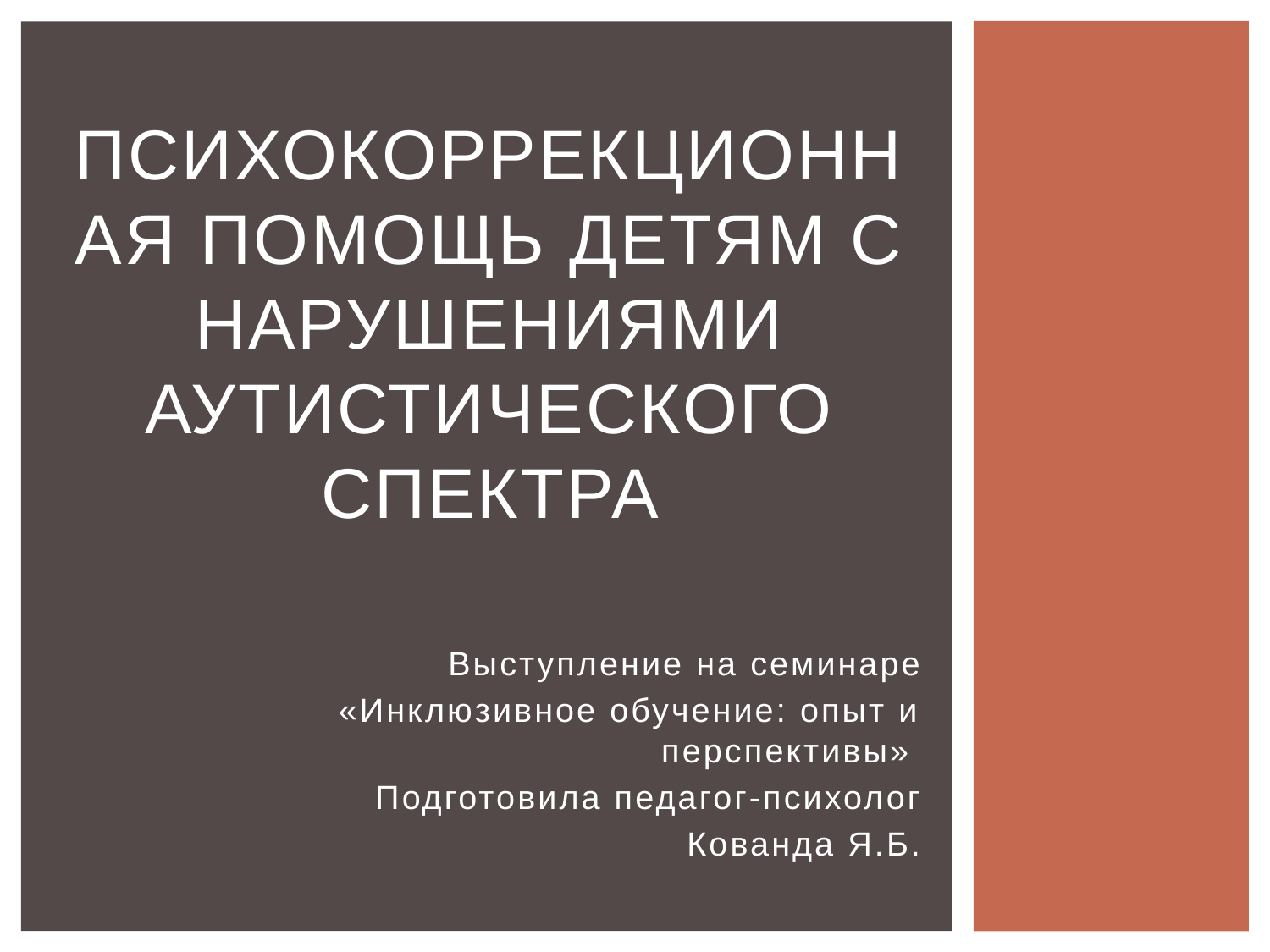

# Психокоррекционная помощь детям с нарушениями аутистического спектра
Выступление на семинаре
 «Инклюзивное обучение: опыт и перспективы»
Подготовила педагог-психолог
Кованда Я.Б.